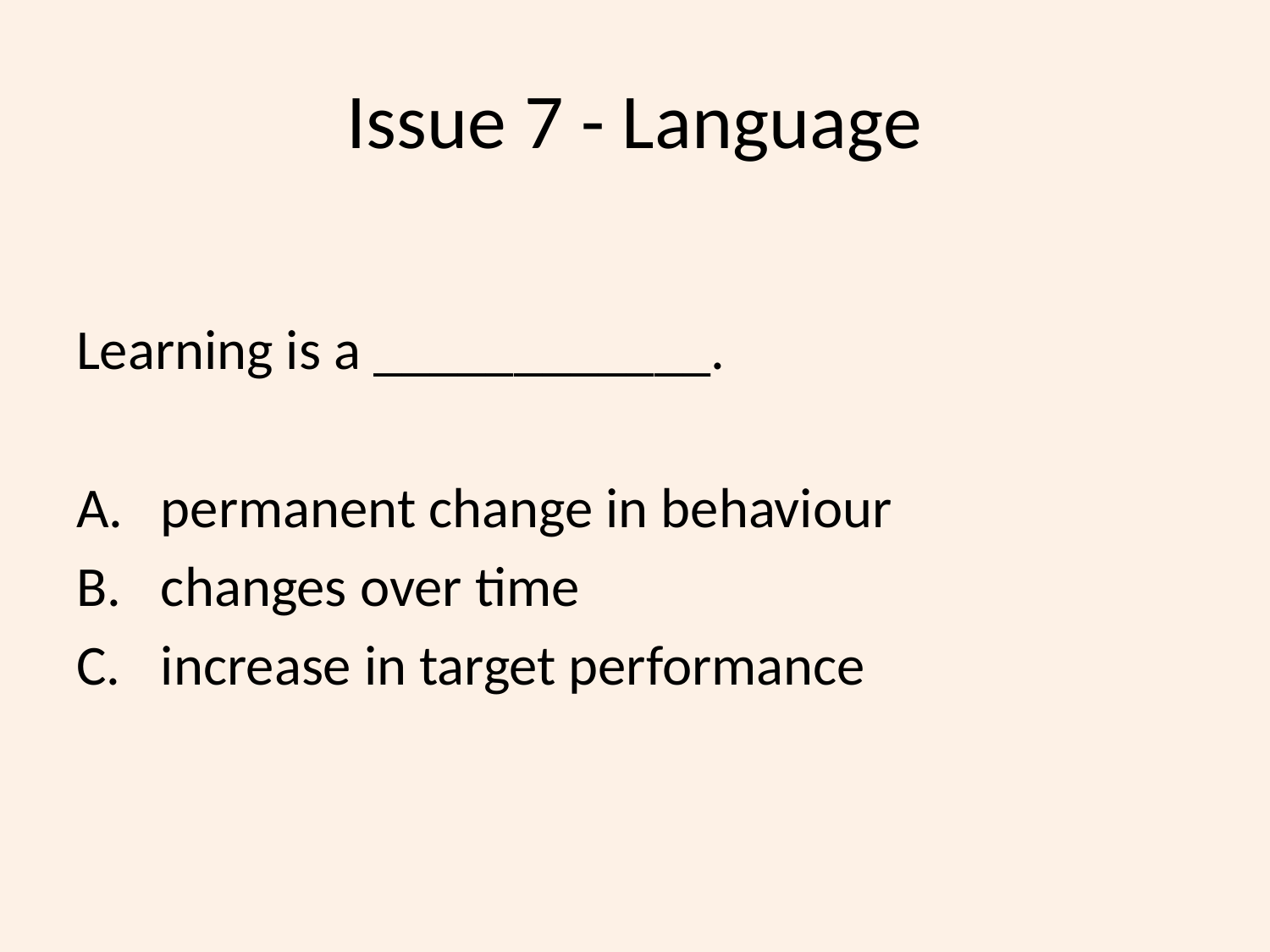

# Issue 7 - Language
Learning is a ____________.

permanent change in behaviour
changes over time
increase in target performance